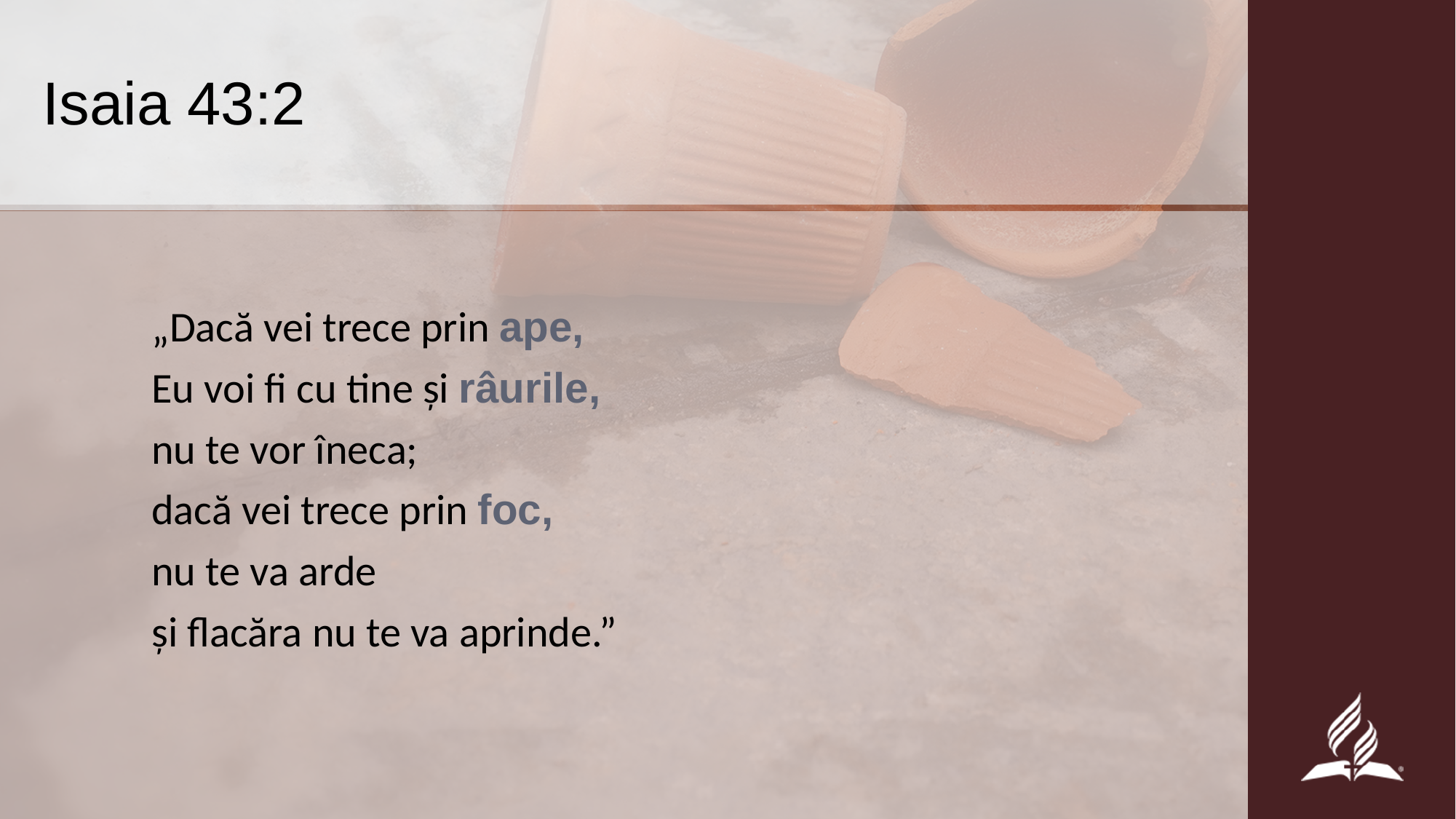

# Isaia 43:2

	„Dacă vei trece prin ape,
	Eu voi fi cu tine și râurile,
	nu te vor îneca;
	dacă vei trece prin foc,
	nu te va arde
	și flacăra nu te va aprinde.”